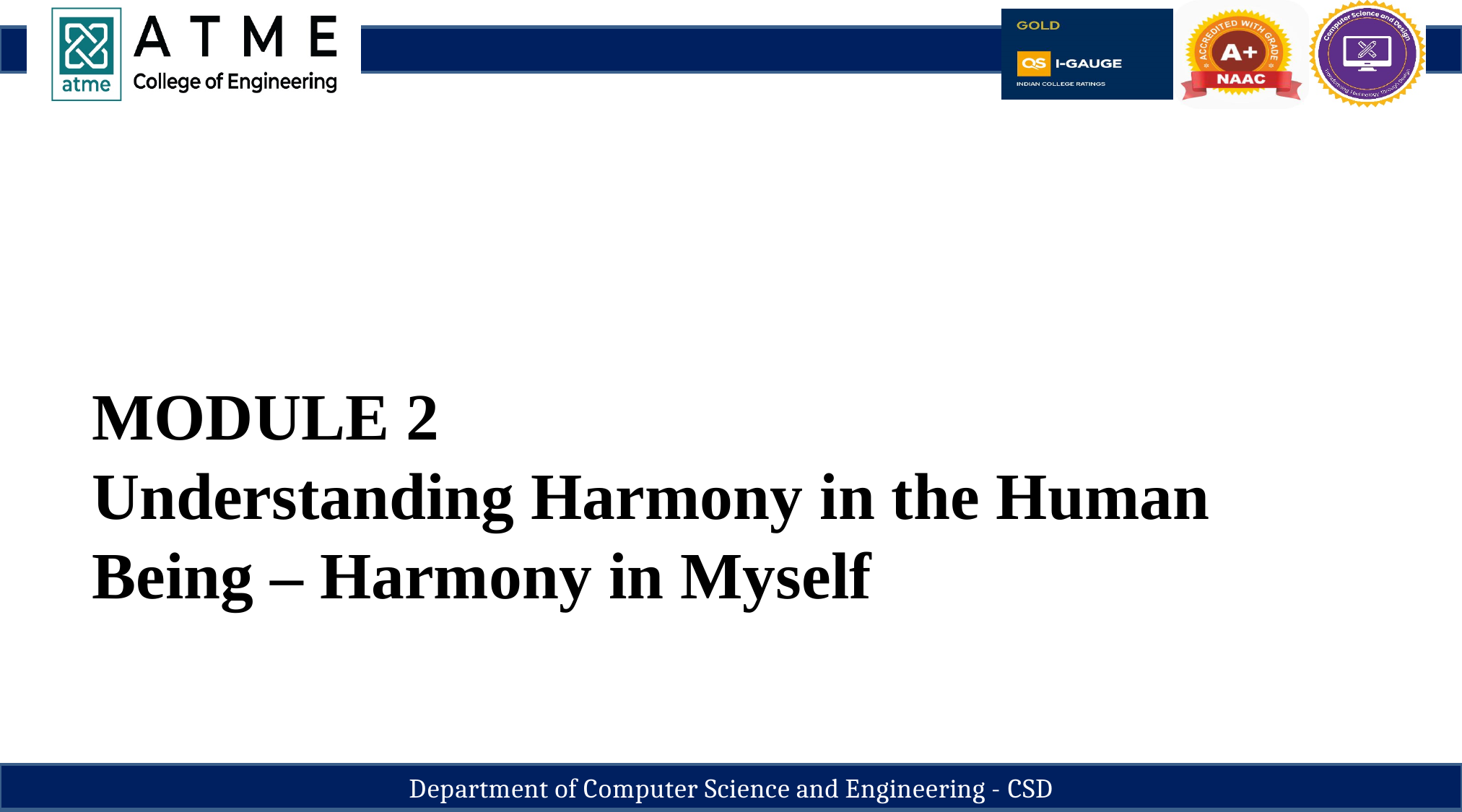

MODULE 2
Understanding Harmony in the Human Being – Harmony in Myself
Department of Computer Science and Engineering - CSD